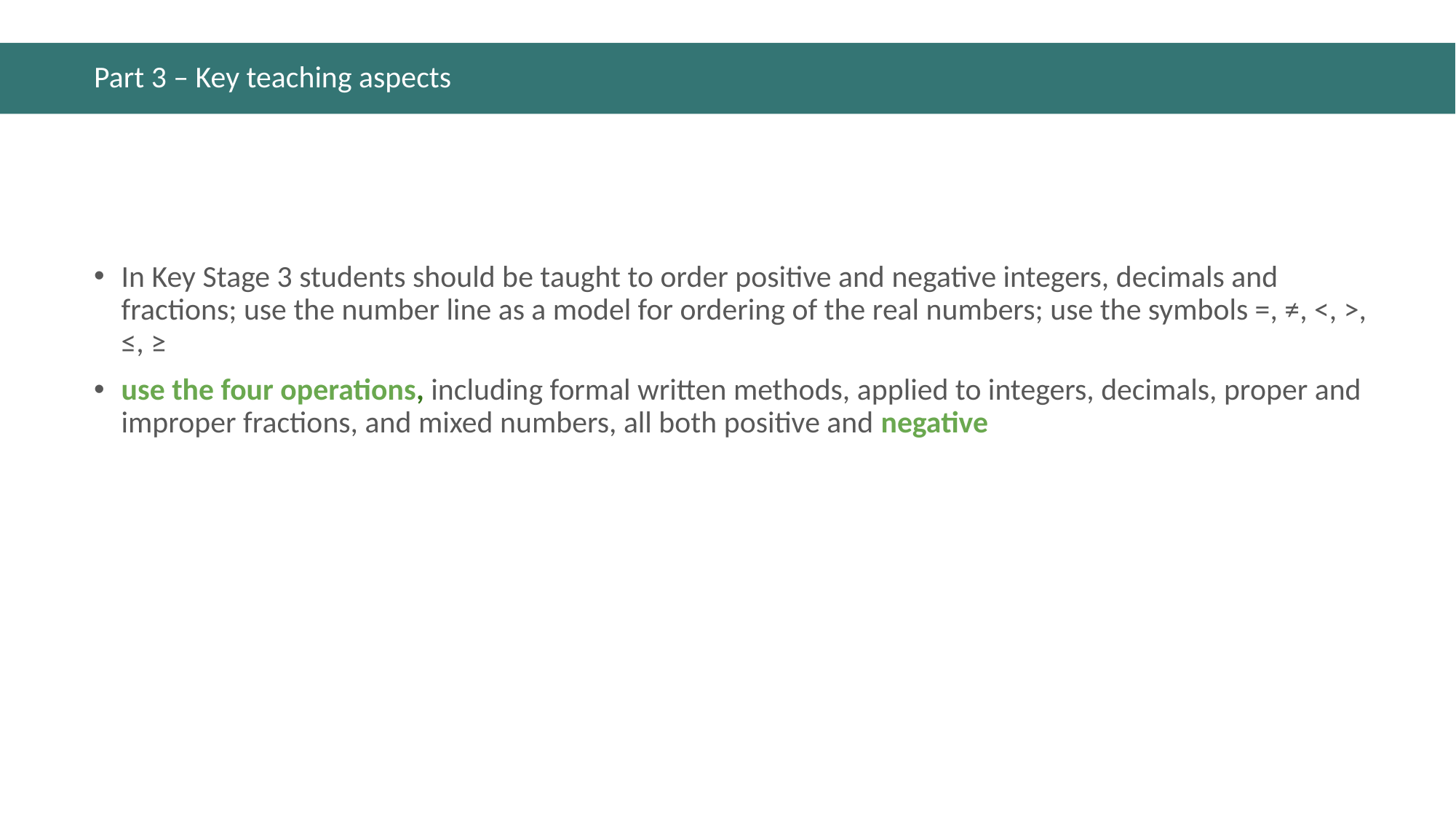

# Part 3 – Key teaching aspects

In Key Stage 3 students should be taught to order positive and negative integers, decimals and fractions; use the number line as a model for ordering of the real numbers; use the symbols =, ≠, <, >, ≤, ≥
use the four operations, including formal written methods, applied to integers, decimals, proper and improper fractions, and mixed numbers, all both positive and negative